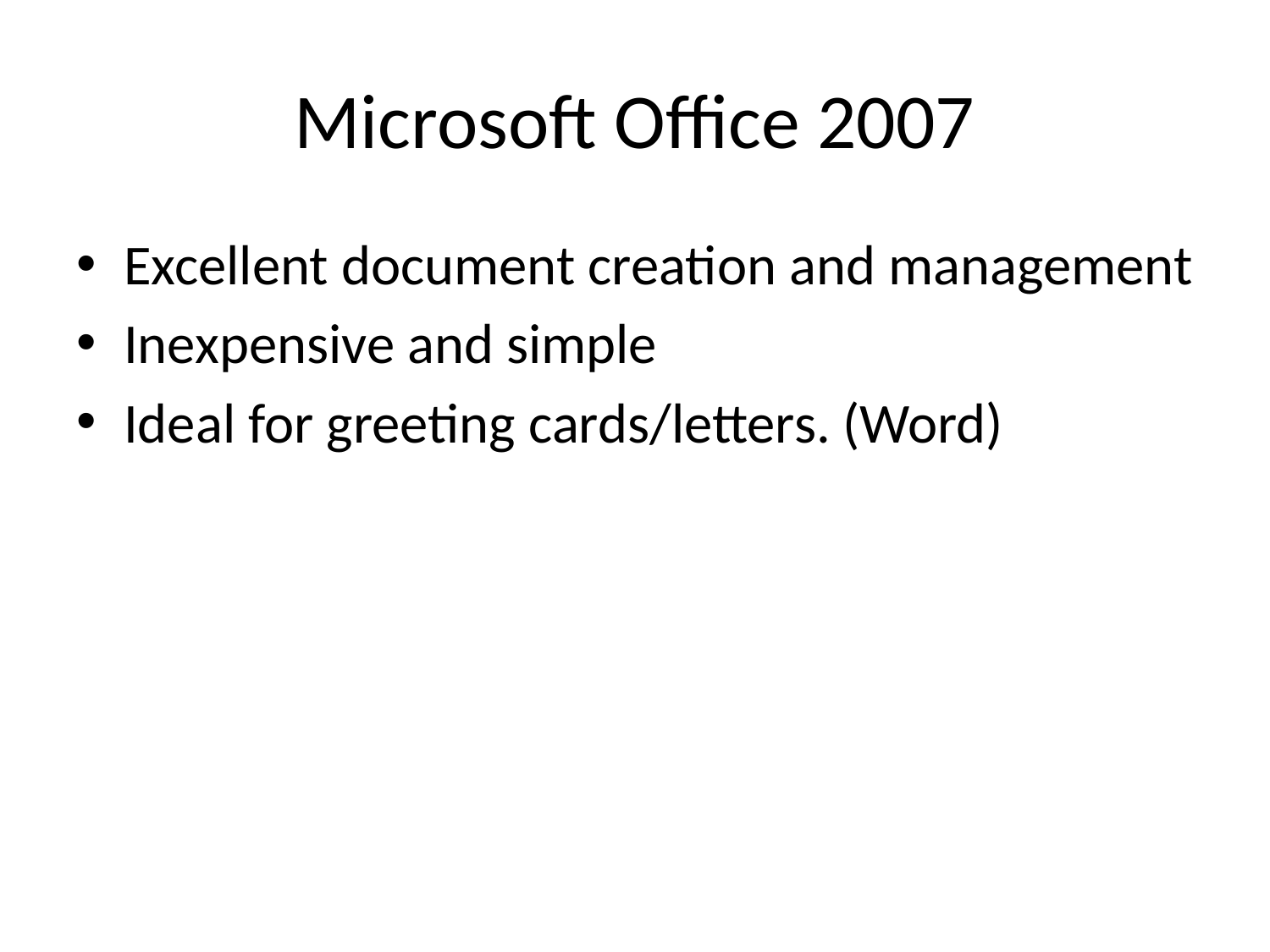

# Microsoft Office 2007
Excellent document creation and management
Inexpensive and simple
Ideal for greeting cards/letters. (Word)